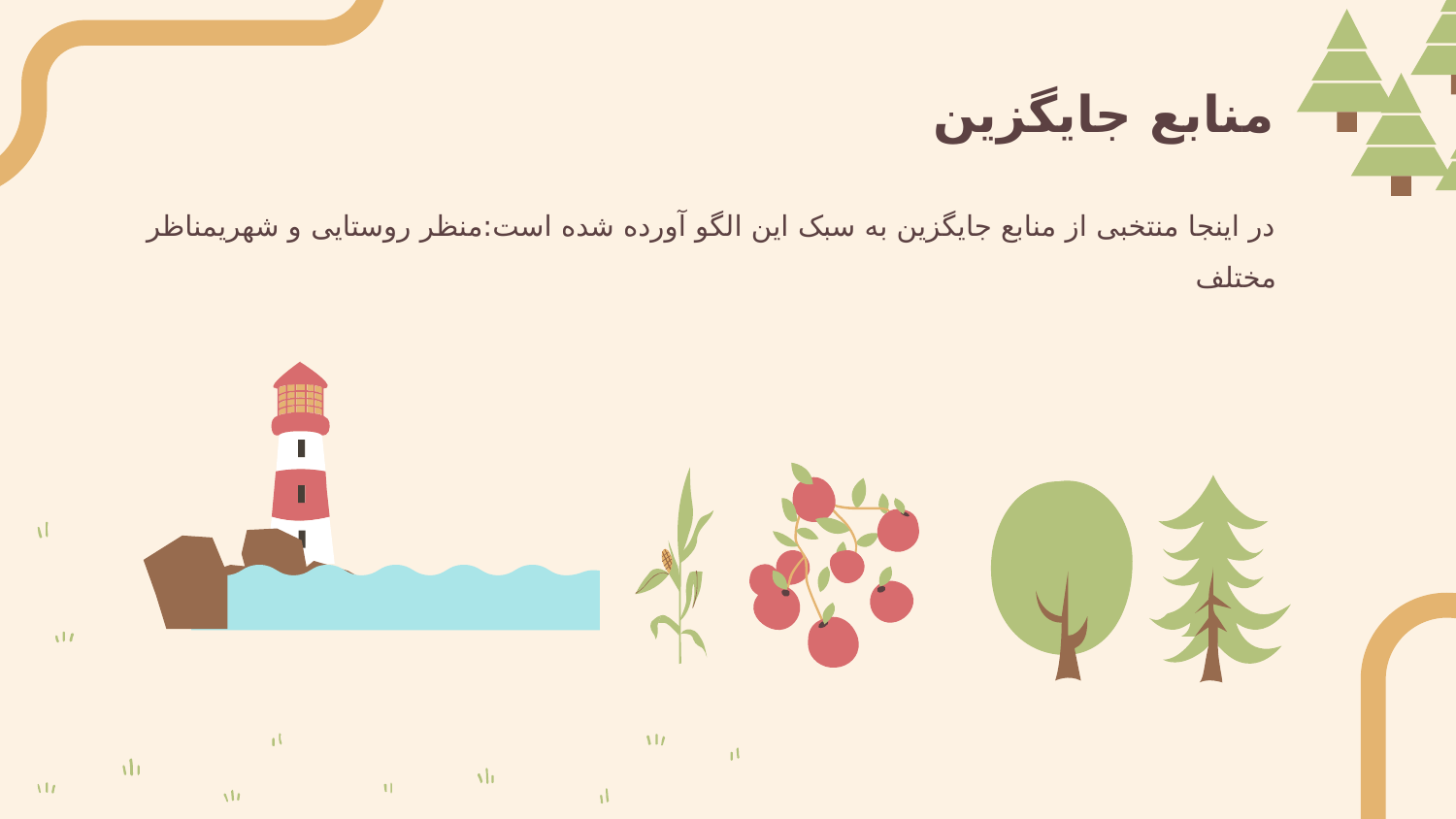

# منابع جایگزین
در اینجا منتخبی از منابع جایگزین به سبک این الگو آورده شده است:منظر روستایی و شهریمناظر مختلف